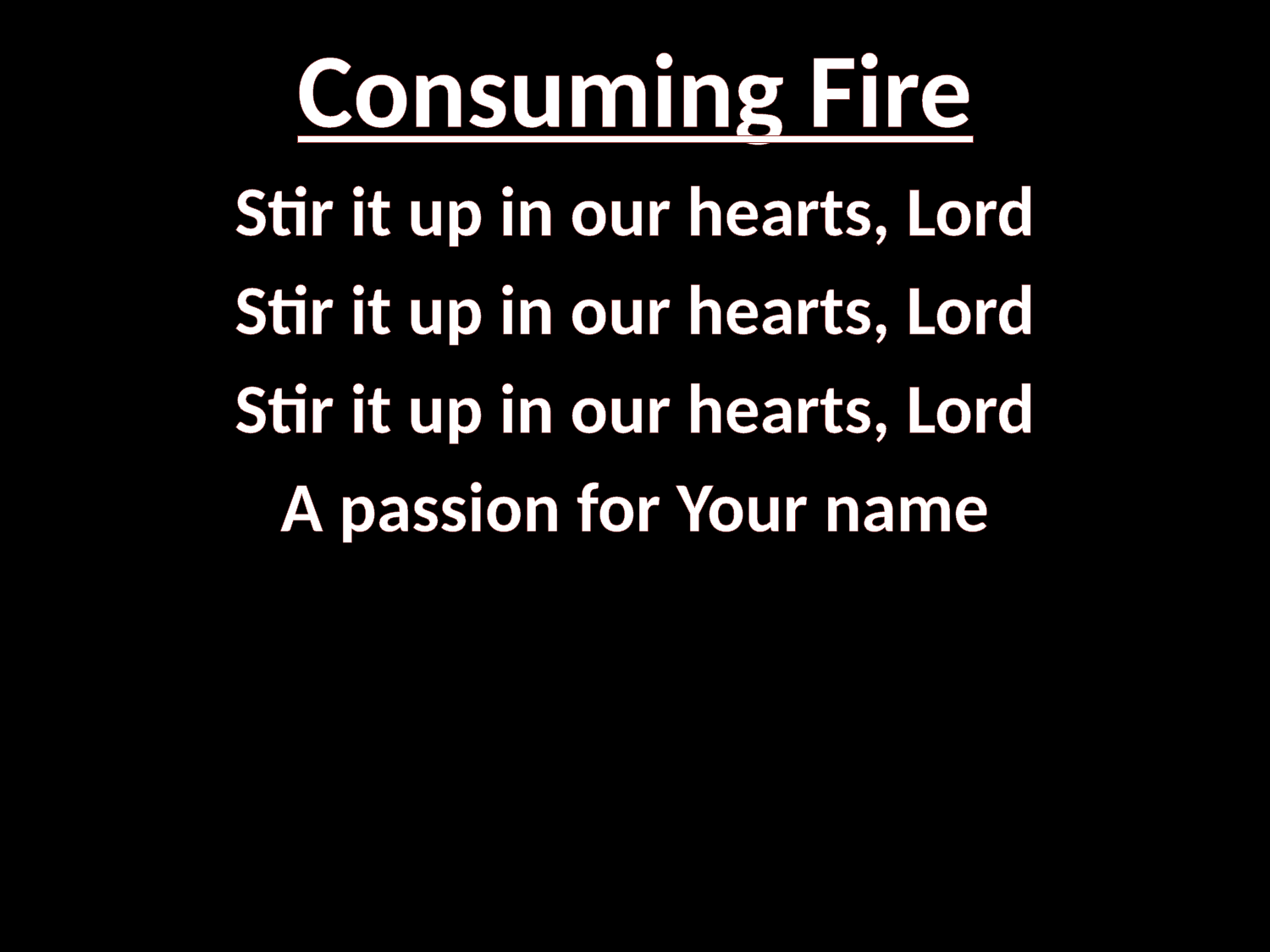

# Consuming Fire
Stir it up in our hearts, Lord
Stir it up in our hearts, Lord
Stir it up in our hearts, Lord
A passion for Your name